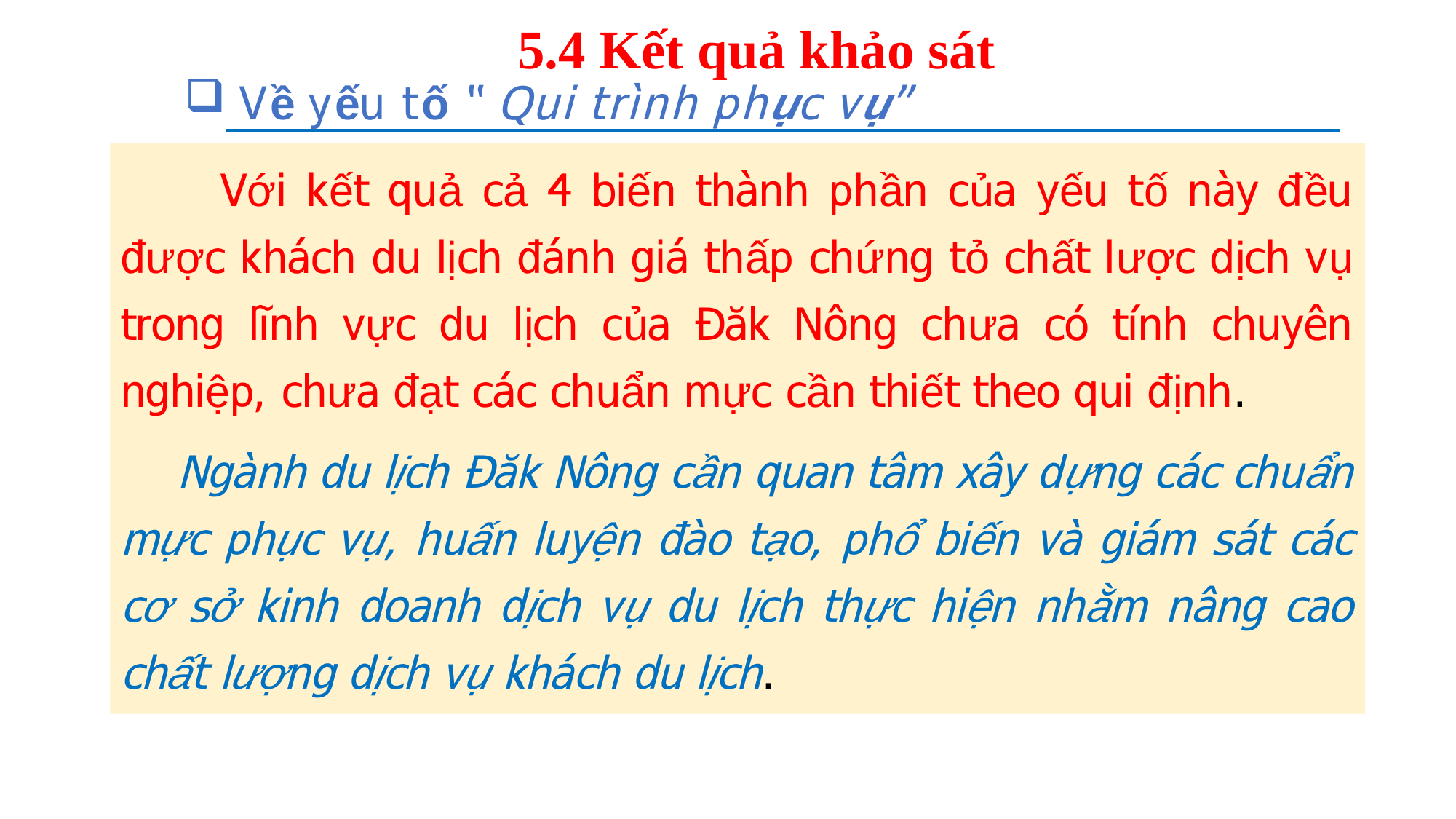

# 5.4 Kết quả khảo sát
 Về yếu tố “ Qui trình phục vụ”

     Với kết quả cả 4 biến thành phần của yếu tố này đều được khách du lịch đánh giá thấp chứng tỏ chất lược dịch vụ trong lĩnh vực du lịch của Đăk Nông chưa có tính chuyên nghiệp, chưa đạt các chuẩn mực cần thiết theo qui định.
    Ngành du lịch Đăk Nông cần quan tâm xây dựng các chuẩn mực phục vụ, huấn luyện đào tạo, phổ biến và giám sát các cơ sở kinh doanh dịch vụ du lịch thực hiện nhằm nâng cao chất lượng dịch vụ khách du lịch.

%